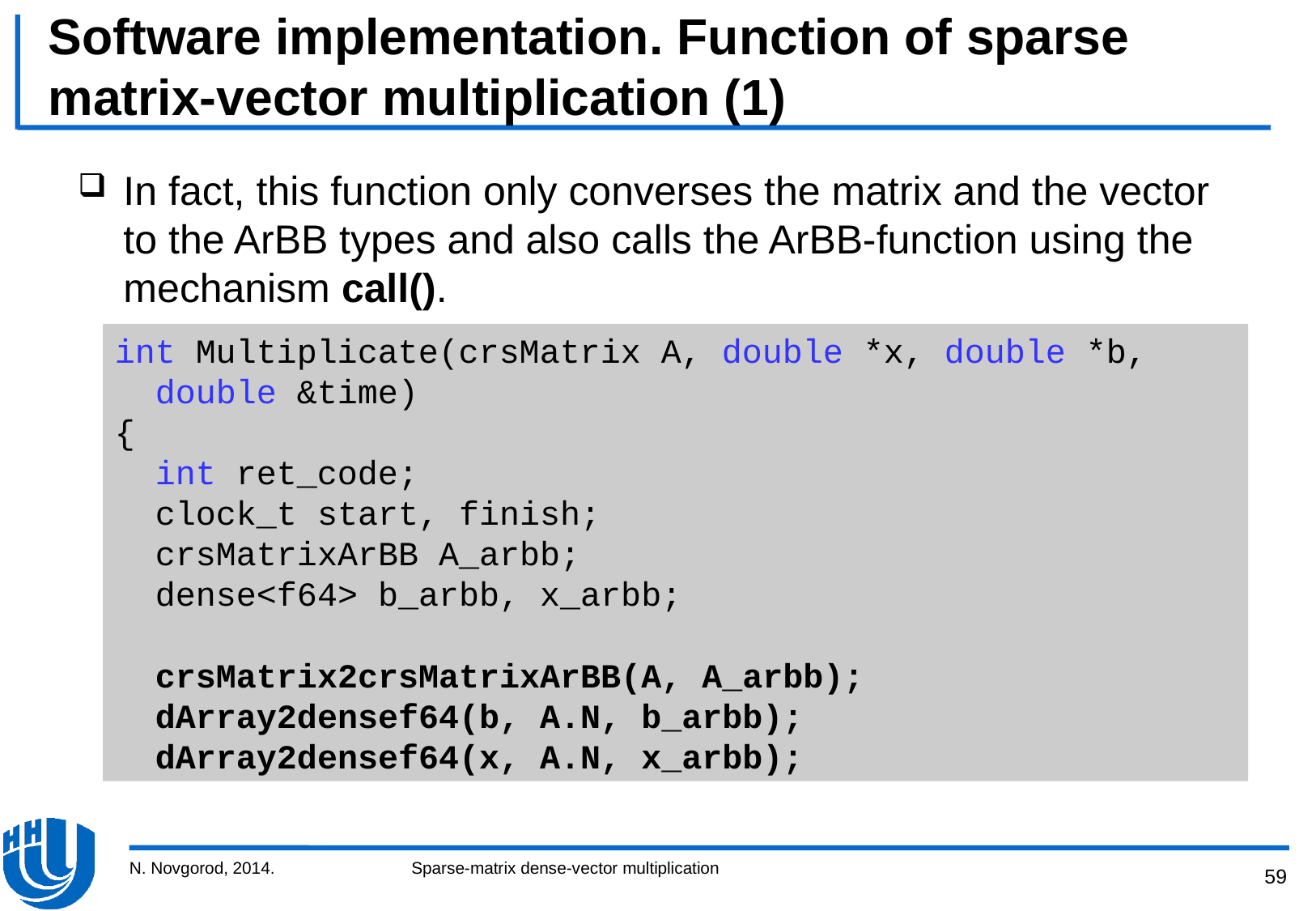

# Software implementation. Function of sparse matrix-vector multiplication (1)
In fact, this function only converses the matrix and the vector to the ArBB types and also calls the ArBB-function using the mechanism call().

int Multiplicate(crsMatrix A, double *x, double *b,
  double &time)
{
  int ret_code;
  clock_t start, finish;
  crsMatrixArBB A_arbb;
  dense<f64> b_arbb, x_arbb;

  crsMatrix2crsMatrixArBB(A, A_arbb);
  dArray2densef64(b, A.N, b_arbb);
  dArray2densef64(x, A.N, x_arbb);
N. Novgorod, 2014.
Sparse-matrix dense-vector multiplication